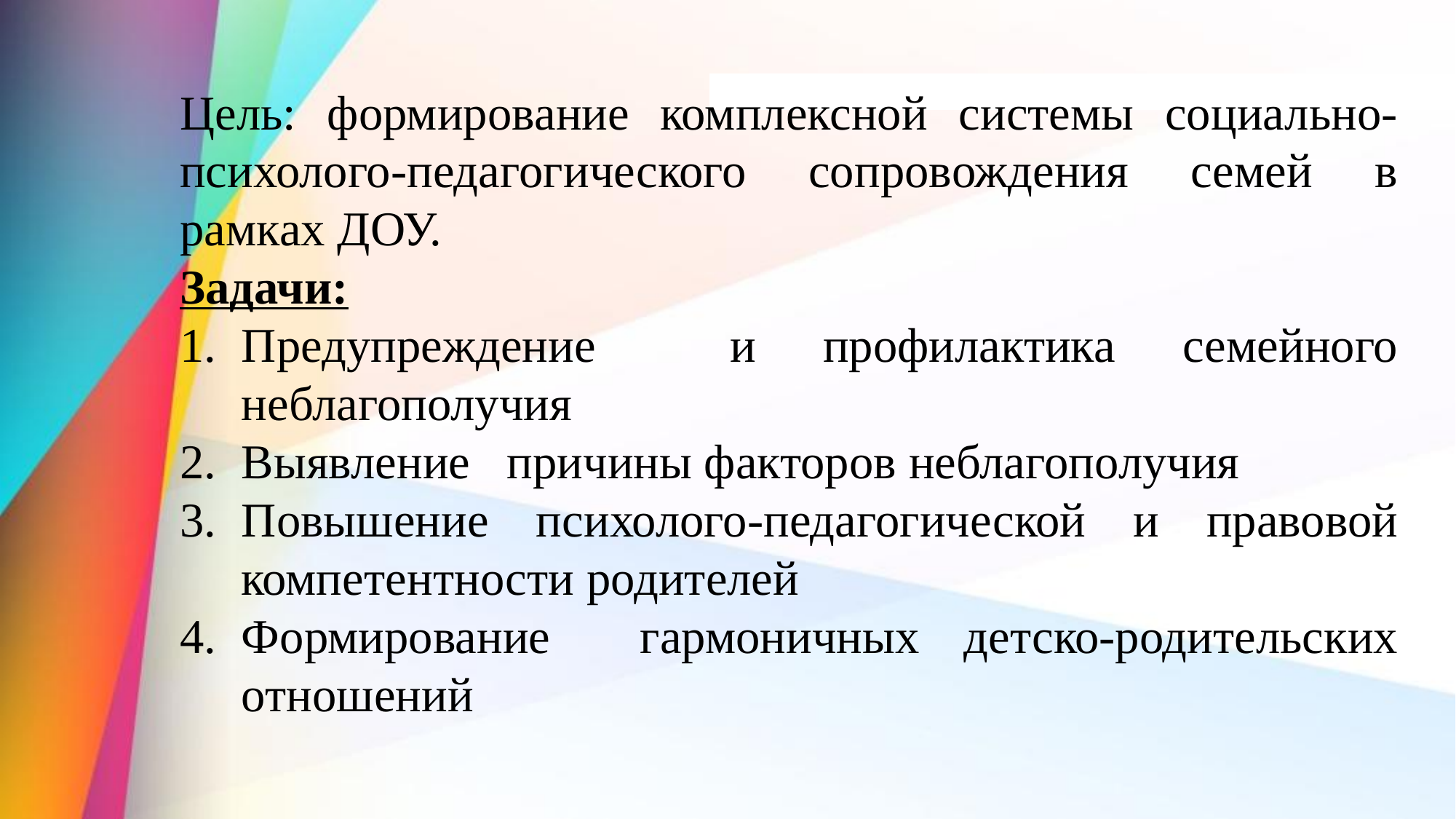

Цель: формирование комплексной системы социально-психолого-педагогического сопровождения семей в рамках ДОУ.
Задачи:
Предупреждение  и профилактика семейного неблагополучия
Выявление   причины факторов неблагополучия
Повышение психолого-педагогической и правовой компетентности родителей
Формирование  гармоничных детско-родительских отношений